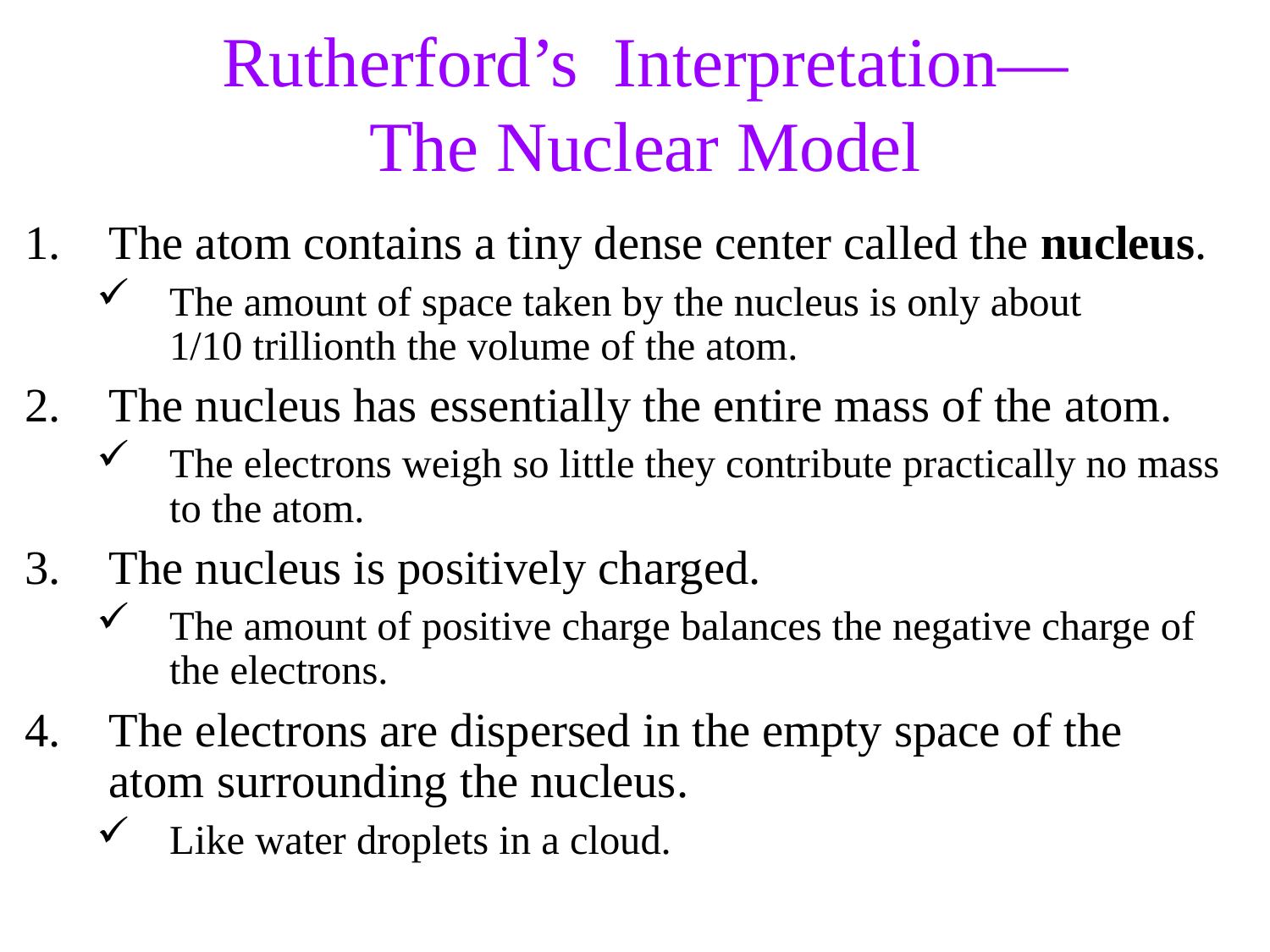

Rutherford’s  Interpretation—
The Nuclear Model
1.	The atom contains a tiny dense center called the nucleus.
The amount of space taken by the nucleus is only about        1/10 trillionth the volume of the atom.
2.	The nucleus has essentially the entire mass of the atom.
The electrons weigh so little they contribute practically no mass to the atom.
3.	The nucleus is positively charged.
The amount of positive charge balances the negative charge of the electrons.
4.	The electrons are dispersed in the empty space of the atom surrounding the nucleus.
Like water droplets in a cloud.